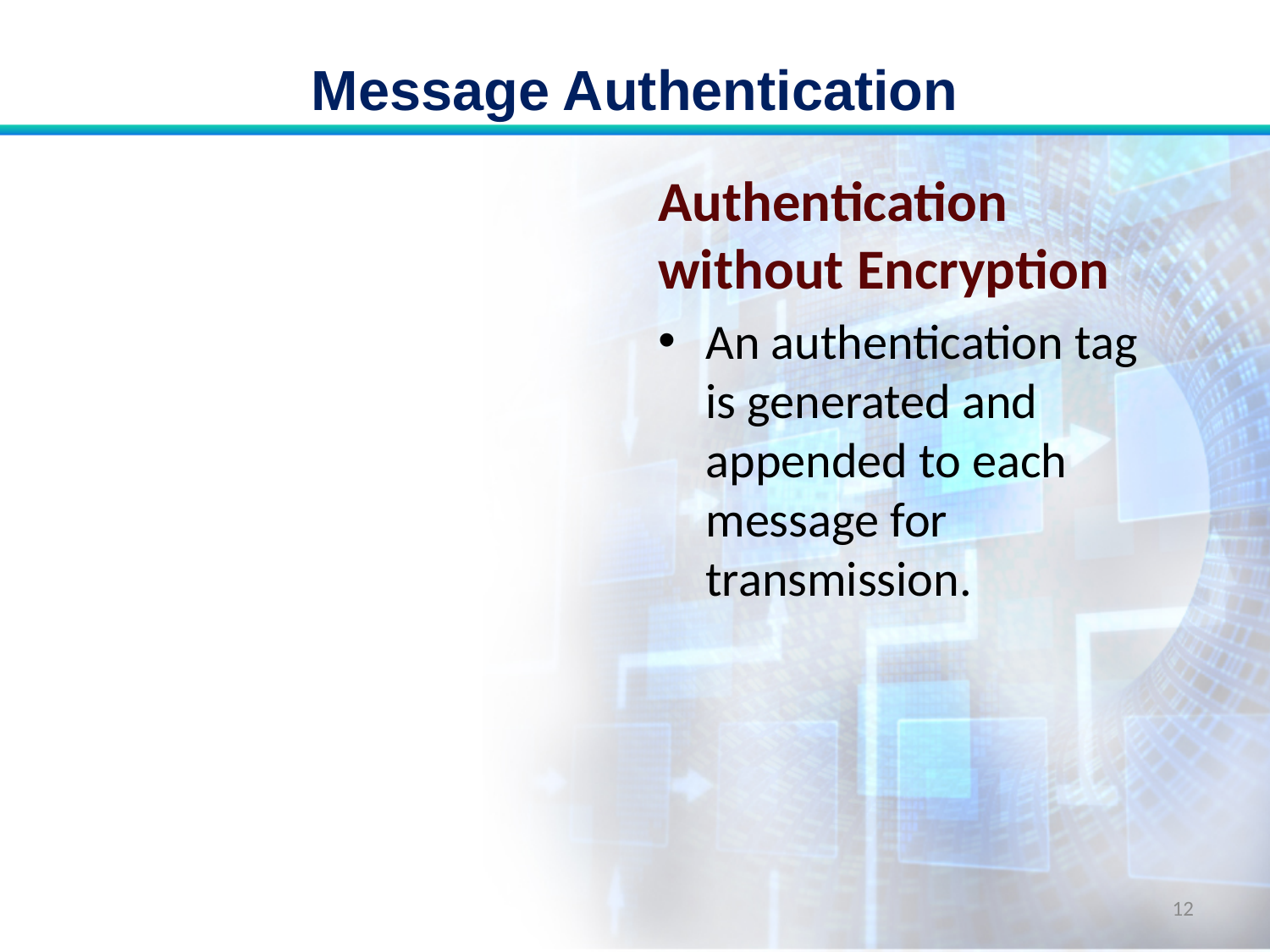

# Message Authentication
Authentication without Encryption
An authentication tag is generated and appended to each message for  transmission.

12